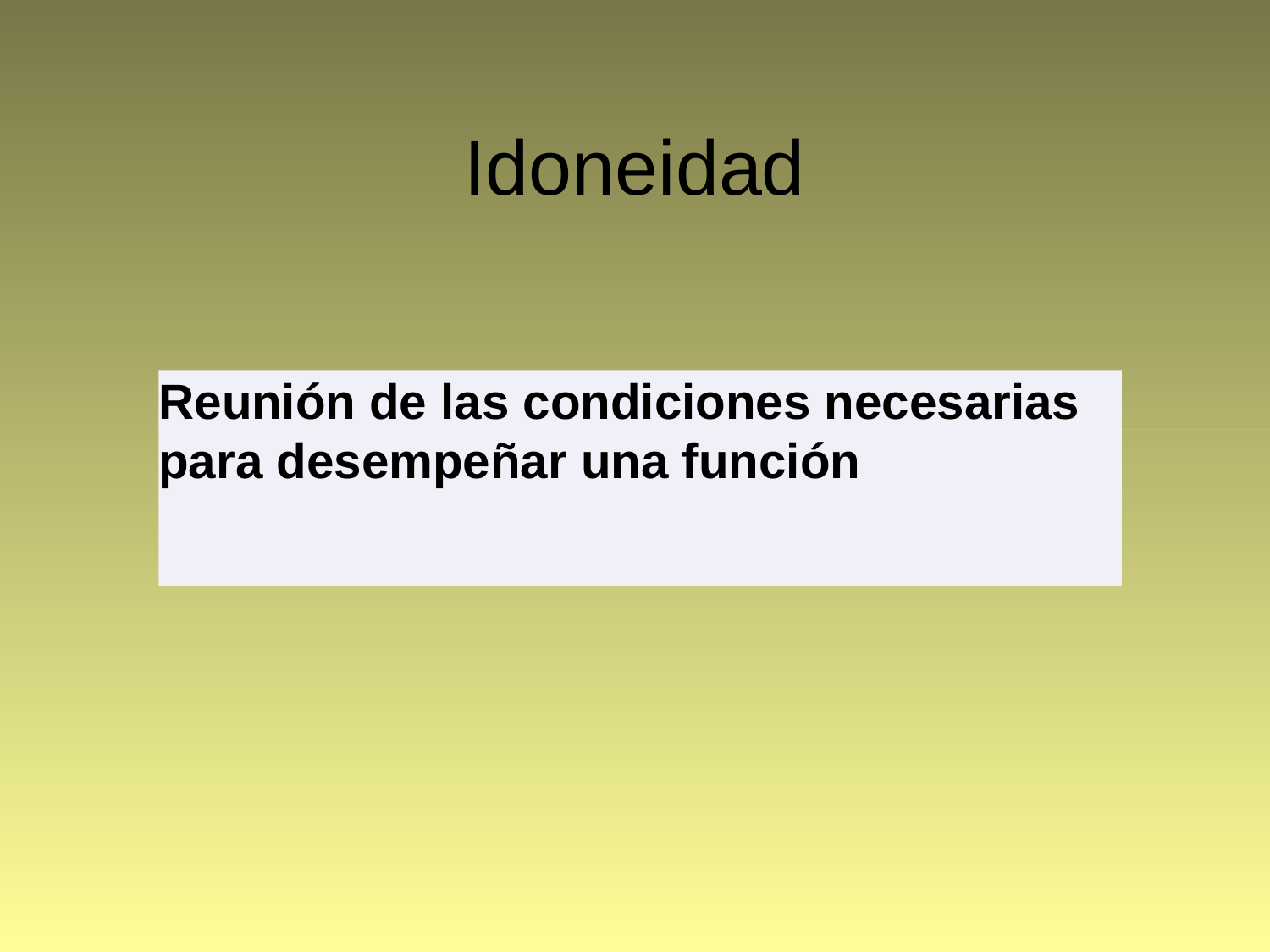

# Idoneidad
Reunión de las condiciones necesarias para desempeñar una función